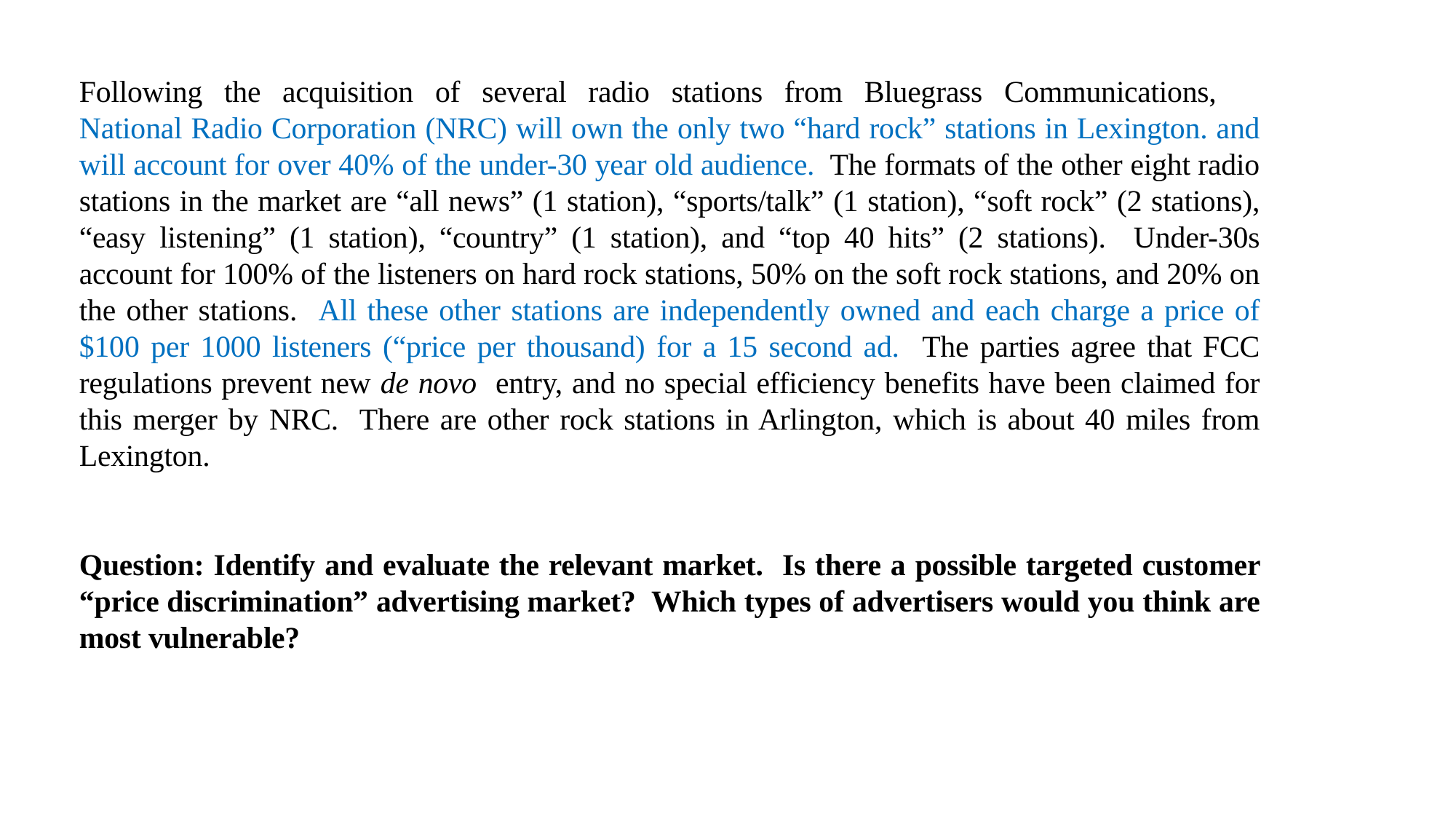

Following the acquisition of several radio stations from Bluegrass Communications,
National Radio Corporation (NRC) will own the only two “hard rock” stations in Lexington. and will account for over 40% of the under-30 year old audience.  The formats of the other eight radio stations in the market are “all news” (1 station), “sports/talk” (1 station), “soft rock” (2 stations), “easy listening” (1 station), “country” (1 station), and “top 40 hits” (2 stations).  Under-30s account for 100% of the listeners on hard rock stations, 50% on the soft rock stations, and 20% on the other stations.  All these other stations are independently owned and each charge a price of $100 per 1000 listeners (“price per thousand) for a 15 second ad.  The parties agree that FCC regulations prevent new de novo  entry, and no special efficiency benefits have been claimed for this merger by NRC.  There are other rock stations in Arlington, which is about 40 miles from Lexington.

Question: Identify and evaluate the relevant market.  Is there a possible targeted customer “price discrimination” advertising market?  Which types of advertisers would you think are most vulnerable?